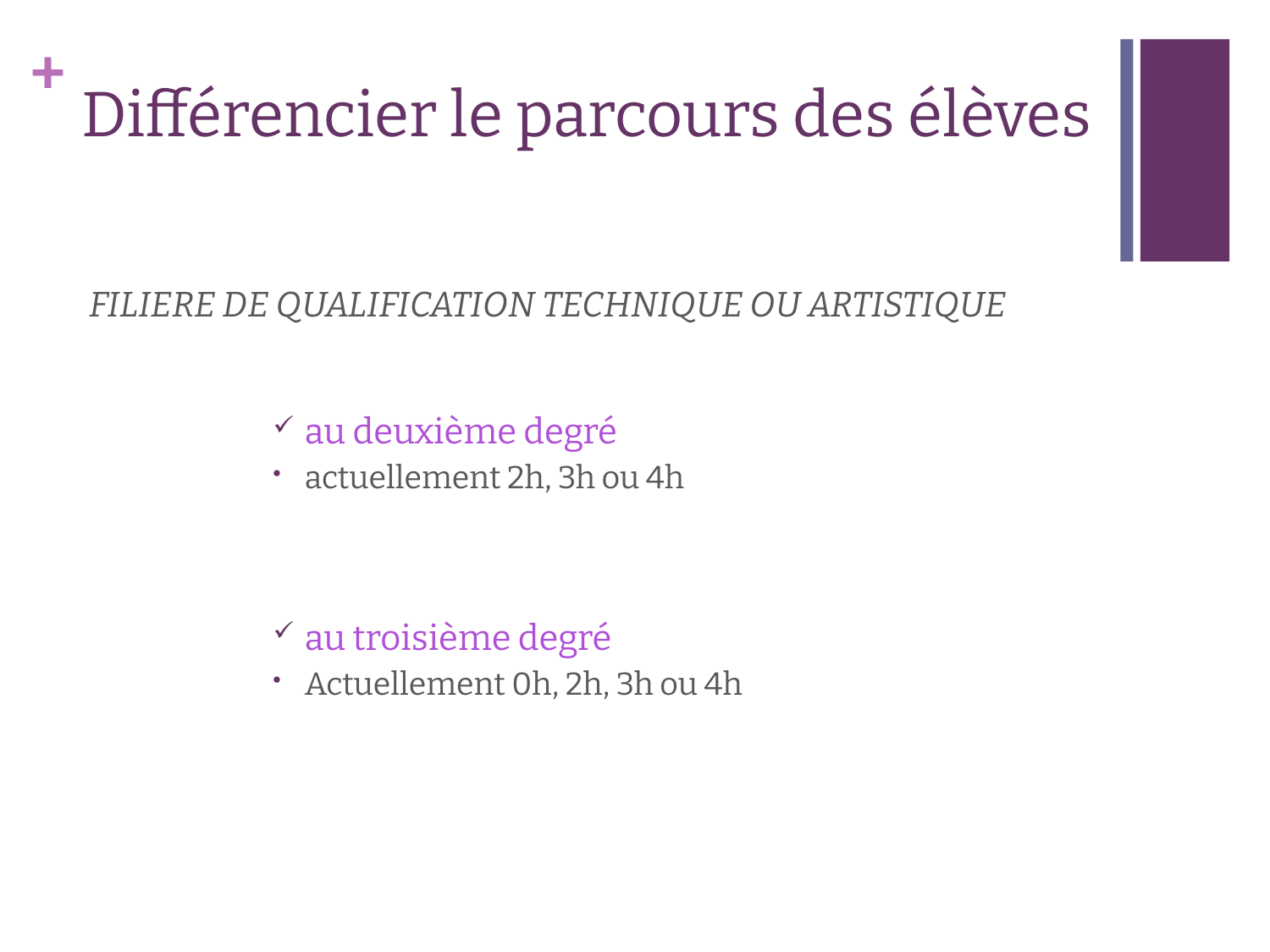

# Différencier le parcours des élèves
 FILIERE DE QUALIFICATION TECHNIQUE OU ARTISTIQUE

au deuxième degré
actuellement 2h, 3h ou 4h

au troisième degré
Actuellement 0h, 2h, 3h ou 4h